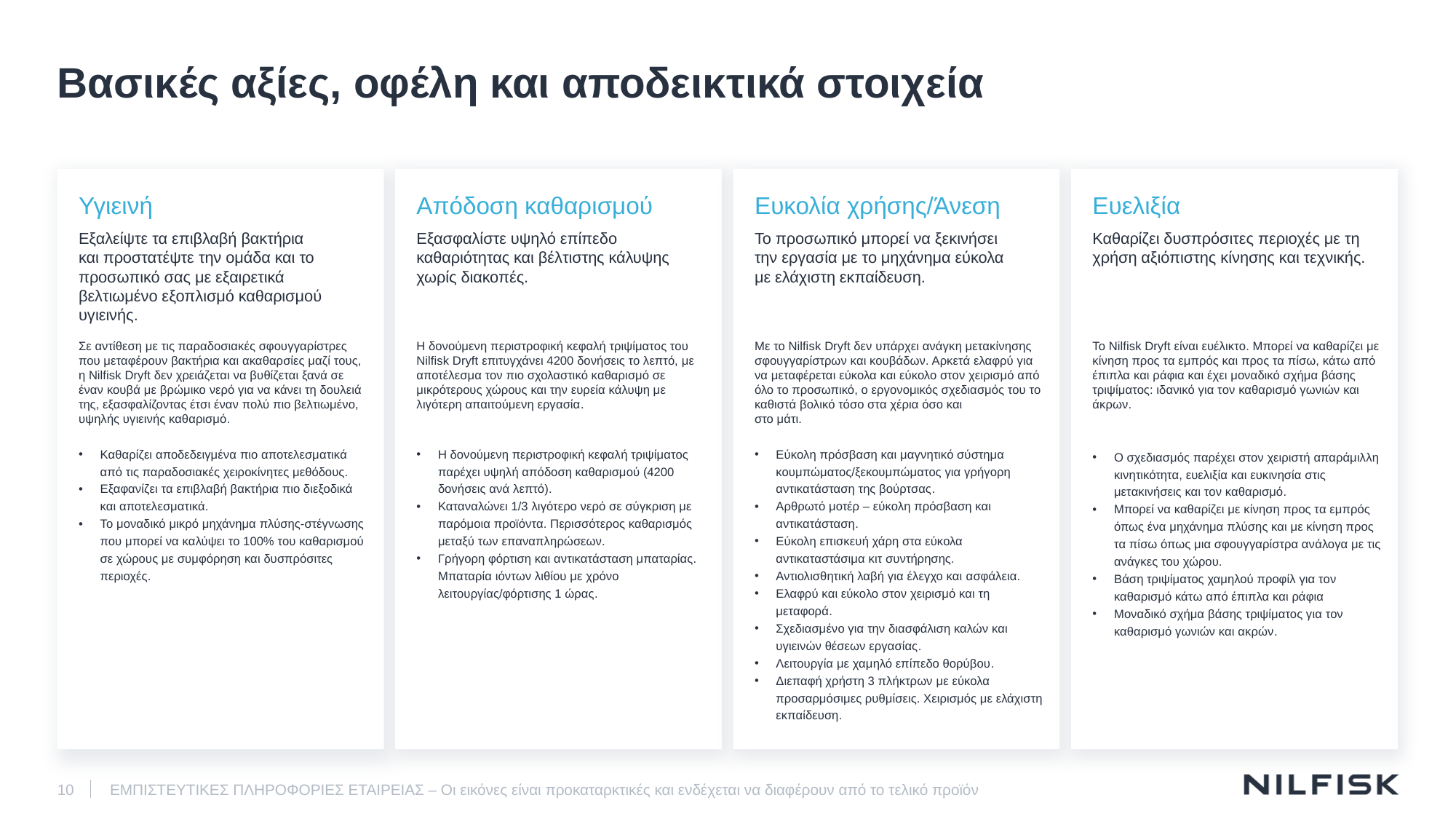

# Βασικές αξίες, οφέλη και αποδεικτικά στοιχεία
Υγιεινή
Εξαλείψτε τα επιβλαβή βακτήρια
και προστατέψτε την ομάδα και το προσωπικό σας με εξαιρετικά βελτιωμένο εξοπλισμό καθαρισμού υγιεινής.
Σε αντίθεση με τις παραδοσιακές σφουγγαρίστρες που μεταφέρουν βακτήρια και ακαθαρσίες μαζί τους, η Nilfisk Dryft δεν χρειάζεται να βυθίζεται ξανά σε έναν κουβά με βρώμικο νερό για να κάνει τη δουλειά της, εξασφαλίζοντας έτσι έναν πολύ πιο βελτιωμένο, υψηλής υγιεινής καθαρισμό.
Καθαρίζει αποδεδειγμένα πιο αποτελεσματικά από τις παραδοσιακές χειροκίνητες μεθόδους.
Εξαφανίζει τα επιβλαβή βακτήρια πιο διεξοδικά και αποτελεσματικά.
Το μοναδικό μικρό μηχάνημα πλύσης-στέγνωσης που μπορεί να καλύψει το 100% του καθαρισμού σε χώρους με συμφόρηση και δυσπρόσιτες περιοχές.
Απόδοση καθαρισμού
Εξασφαλίστε υψηλό επίπεδο καθαριότητας και βέλτιστης κάλυψης χωρίς διακοπές.
Η δονούμενη περιστροφική κεφαλή τριψίματος του Nilfisk Dryft επιτυγχάνει 4200 δονήσεις το λεπτό, με αποτέλεσμα τον πιο σχολαστικό καθαρισμό σε μικρότερους χώρους και την ευρεία κάλυψη με λιγότερη απαιτούμενη εργασία.
Η δονούμενη περιστροφική κεφαλή τριψίματος παρέχει υψηλή απόδοση καθαρισμού (4200 δονήσεις ανά λεπτό).
Καταναλώνει 1/3 λιγότερο νερό σε σύγκριση με παρόμοια προϊόντα. Περισσότερος καθαρισμός μεταξύ των επαναπληρώσεων.
Γρήγορη φόρτιση και αντικατάσταση μπαταρίας. Μπαταρία ιόντων λιθίου με χρόνο λειτουργίας/φόρτισης 1 ώρας.
Ευκολία χρήσης/Άνεση
Το προσωπικό μπορεί να ξεκινήσει
την εργασία με το μηχάνημα εύκολα
με ελάχιστη εκπαίδευση.
Με το Nilfisk Dryft δεν υπάρχει ανάγκη μετακίνησης σφουγγαρίστρων και κουβάδων. Αρκετά ελαφρύ για να μεταφέρεται εύκολα και εύκολο στον χειρισμό από όλο το προσωπικό, ο εργονομικός σχεδιασμός του το καθιστά βολικό τόσο στα χέρια όσο και
στο μάτι.
Εύκολη πρόσβαση και μαγνητικό σύστημα κουμπώματος/ξεκουμπώματος για γρήγορη αντικατάσταση της βούρτσας.
Αρθρωτό μοτέρ – εύκολη πρόσβαση και αντικατάσταση.
Εύκολη επισκευή χάρη στα εύκολα αντικαταστάσιμα κιτ συντήρησης.
Αντιολισθητική λαβή για έλεγχο και ασφάλεια.
Ελαφρύ και εύκολο στον χειρισμό και τη μεταφορά.
Σχεδιασμένο για την διασφάλιση καλών και υγιεινών θέσεων εργασίας.
Λειτουργία με χαμηλό επίπεδο θορύβου.
Διεπαφή χρήστη 3 πλήκτρων με εύκολα προσαρμόσιμες ρυθμίσεις. Χειρισμός με ελάχιστη εκπαίδευση.
Ευελιξία
Καθαρίζει δυσπρόσιτες περιοχές με τη χρήση αξιόπιστης κίνησης και τεχνικής.
Το Nilfisk Dryft είναι ευέλικτο. Μπορεί να καθαρίζει με κίνηση προς τα εμπρός και προς τα πίσω, κάτω από έπιπλα και ράφια και έχει μοναδικό σχήμα βάσης τριψίματος: ιδανικό για τον καθαρισμό γωνιών και άκρων.

Ο σχεδιασμός παρέχει στον χειριστή απαράμιλλη κινητικότητα, ευελιξία και ευκινησία στις μετακινήσεις και τον καθαρισμό.
Μπορεί να καθαρίζει με κίνηση προς τα εμπρός όπως ένα μηχάνημα πλύσης και με κίνηση προς τα πίσω όπως μια σφουγγαρίστρα ανάλογα με τις ανάγκες του χώρου.
Βάση τριψίματος χαμηλού προφίλ για τον καθαρισμό κάτω από έπιπλα και ράφια​
Μοναδικό σχήμα βάσης τριψίματος για τον καθαρισμό γωνιών και ακρών.
10
ΕΜΠΙΣΤΕΥΤΙΚΕΣ ΠΛΗΡΟΦΟΡΙΕΣ ΕΤΑΙΡΕΙΑΣ – Οι εικόνες είναι προκαταρκτικές και ενδέχεται να διαφέρουν από το τελικό προϊόν